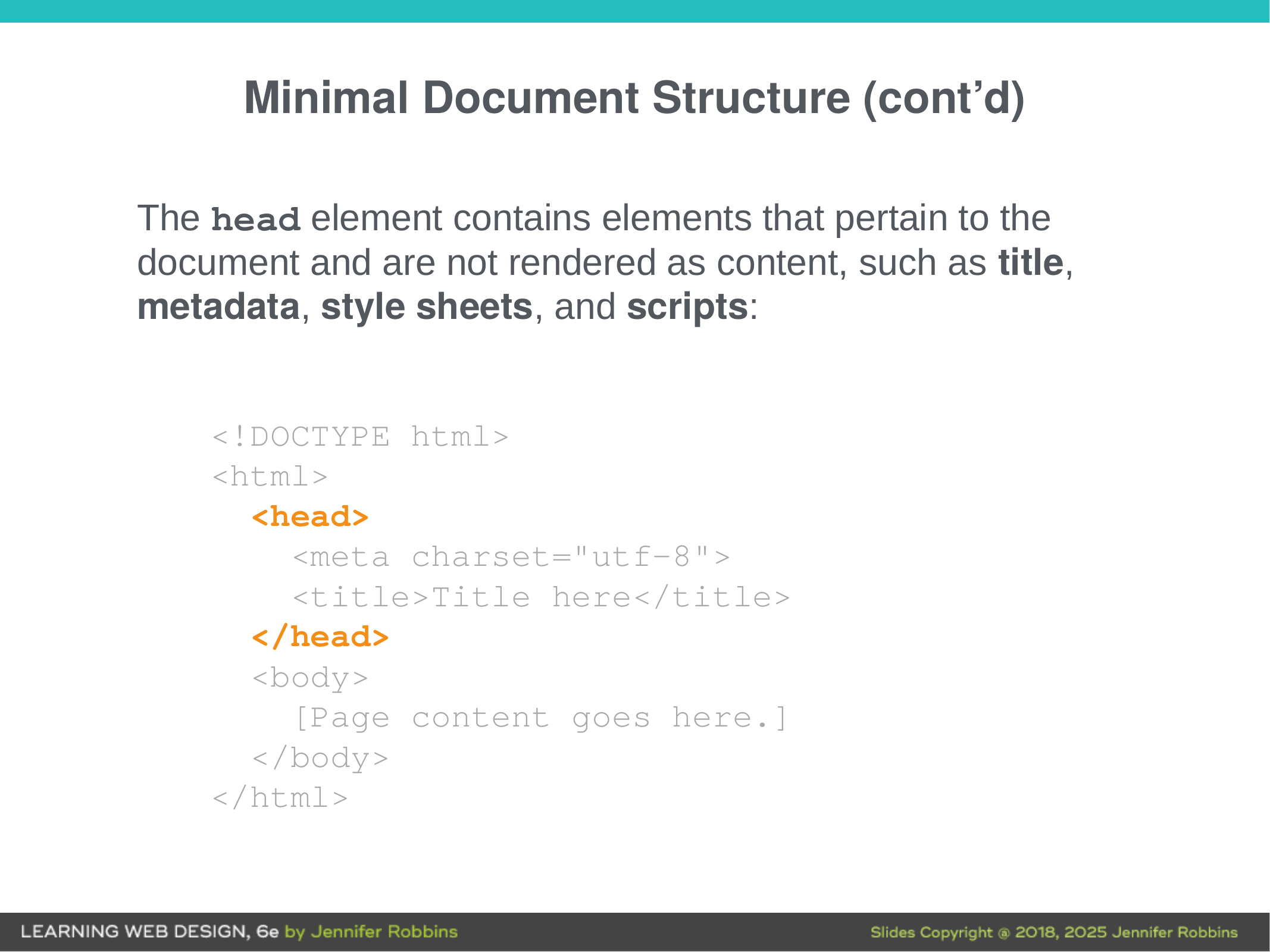

Minimal Document Structure (cont’d)
The head element contains elements that pertain to the document and are not rendered as content, such as title, metadata, style sheets, and scripts:
<!DOCTYPE html>
<html>
  <head>
    <meta charset="utf-8">
    <title>Title here</title>
  </head>
  <body>
    [Page content goes here.]
  </body>
</html>